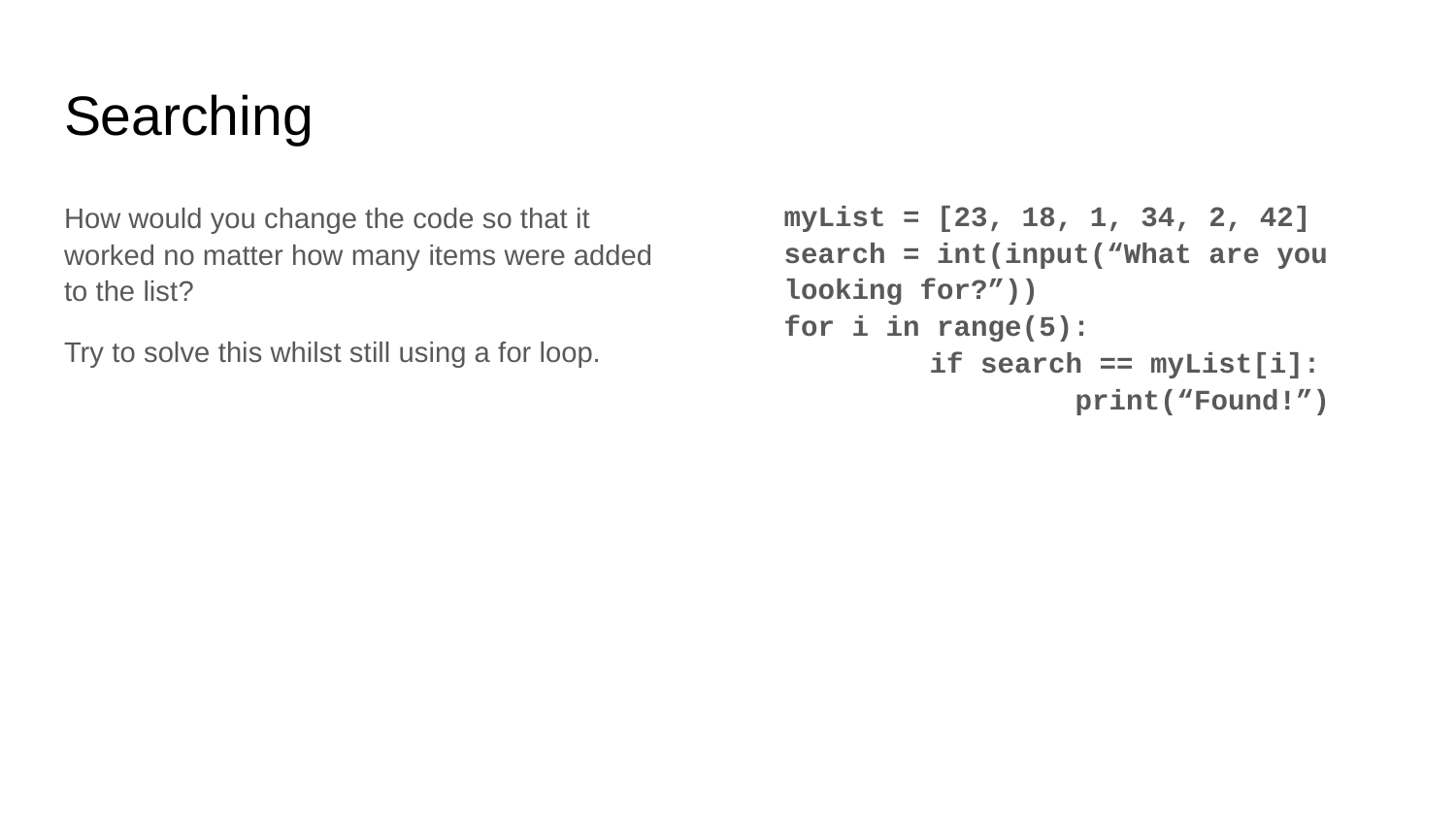

# Searching
How would you change the code so that it worked no matter how many items were added to the list?
Try to solve this whilst still using a for loop.
myList = [23, 18, 1, 34, 2, 42]
search = int(input(“What are you looking for?”))
for i in range(5):
	if search == myList[i]:
		print(“Found!”)